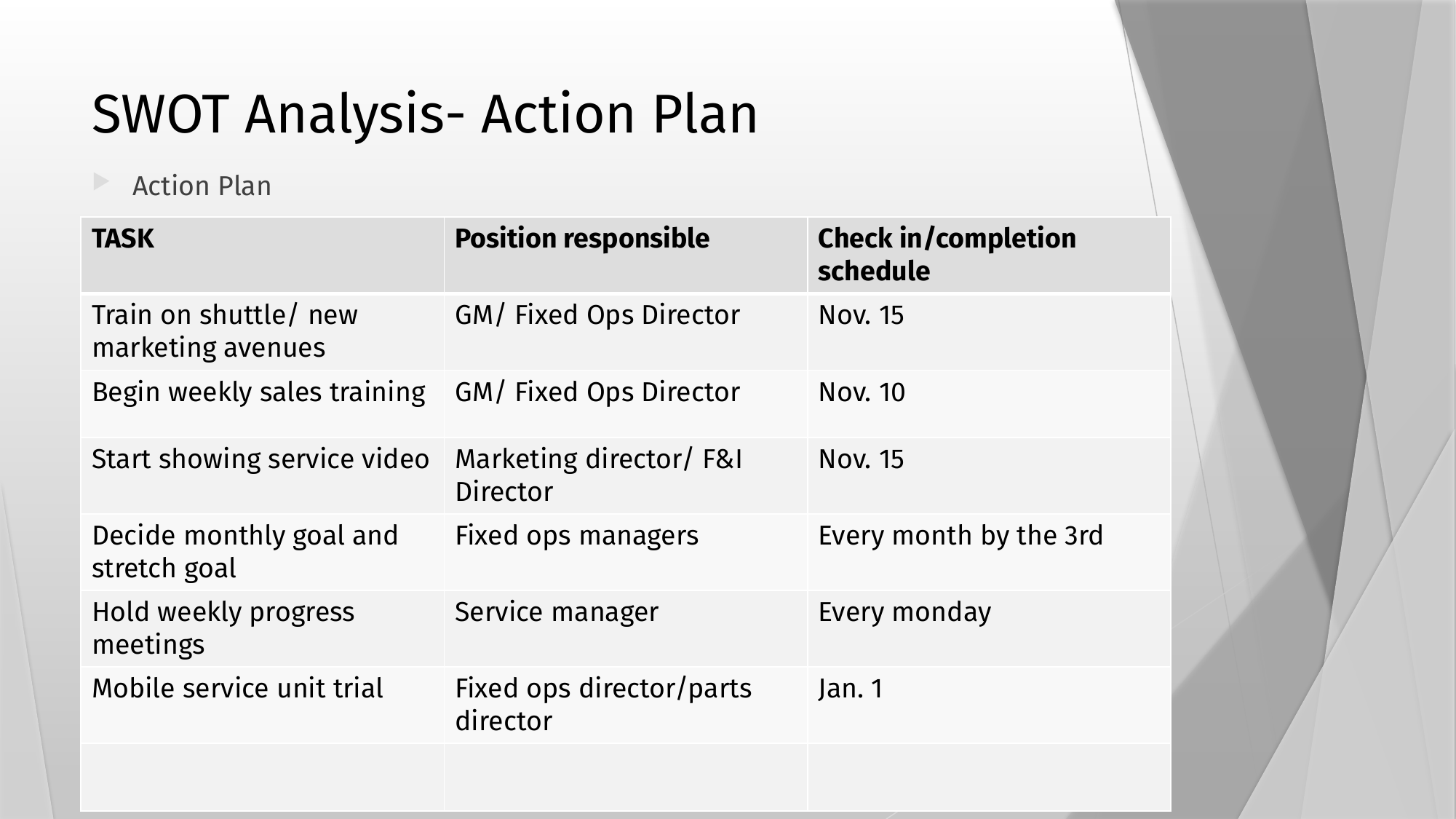

# SWOT Analysis- Action Plan
Action Plan

| TASK | Position responsible | Check in/completion schedule |
| --- | --- | --- |
| Train on shuttle/ new marketing avenues | GM/ Fixed Ops Director | Nov. 15 |
| Begin weekly sales training | GM/ Fixed Ops Director | Nov. 10 |
| Start showing service video | Marketing director/ F&I Director | Nov. 15 |
| Decide monthly goal and stretch goal | Fixed ops managers | Every month by the 3rd |
| Hold weekly progress meetings | Service manager | Every monday |
| Mobile service unit trial | Fixed ops director/parts director | Jan. 1 |
|  |  |  |